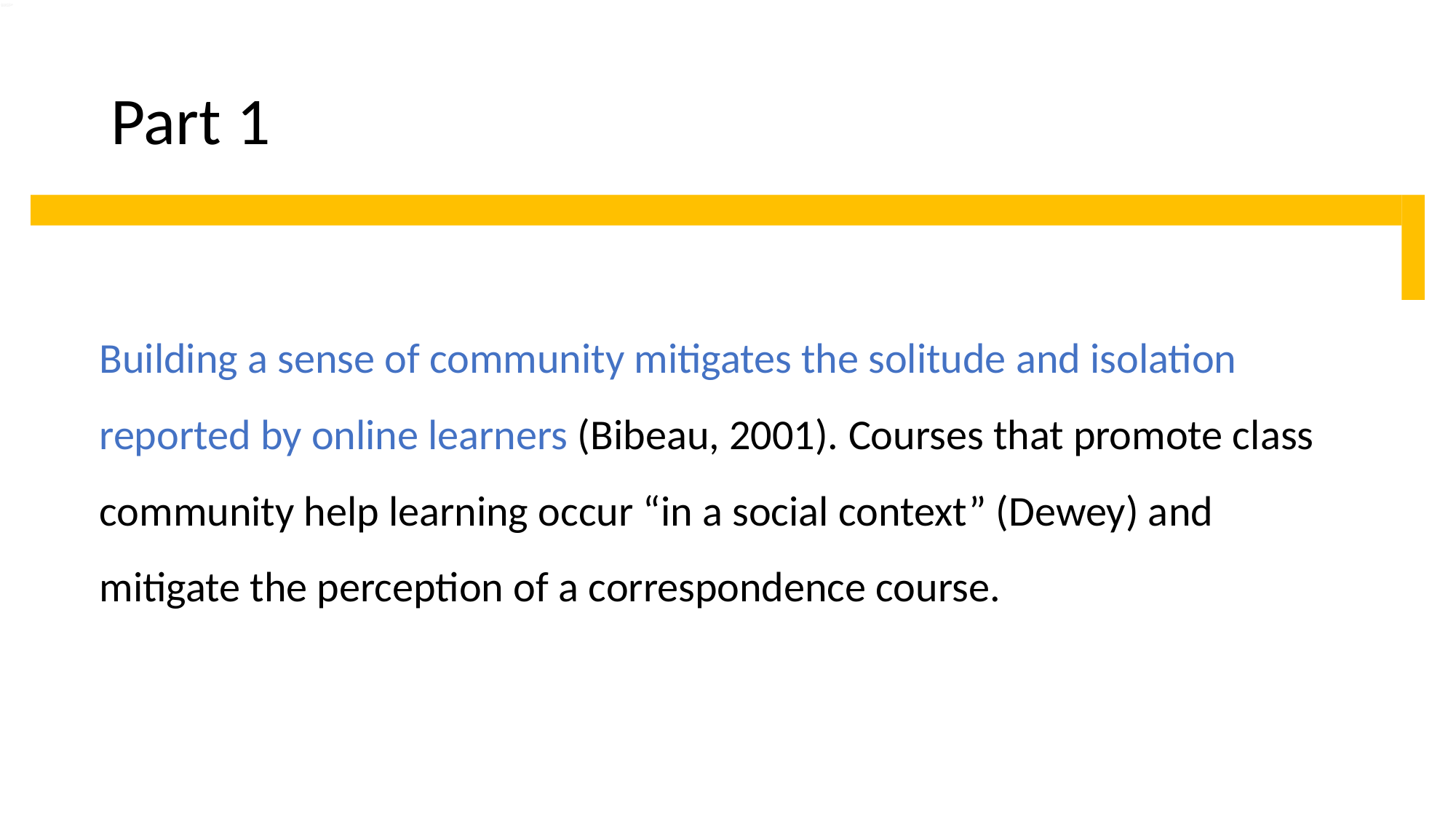

# Part 1

Building a sense of community mitigates the solitude and isolation reported by online learners (Bibeau, 2001). Courses that promote class community help learning occur “in a social context” (Dewey) and mitigate the perception of a correspondence course.